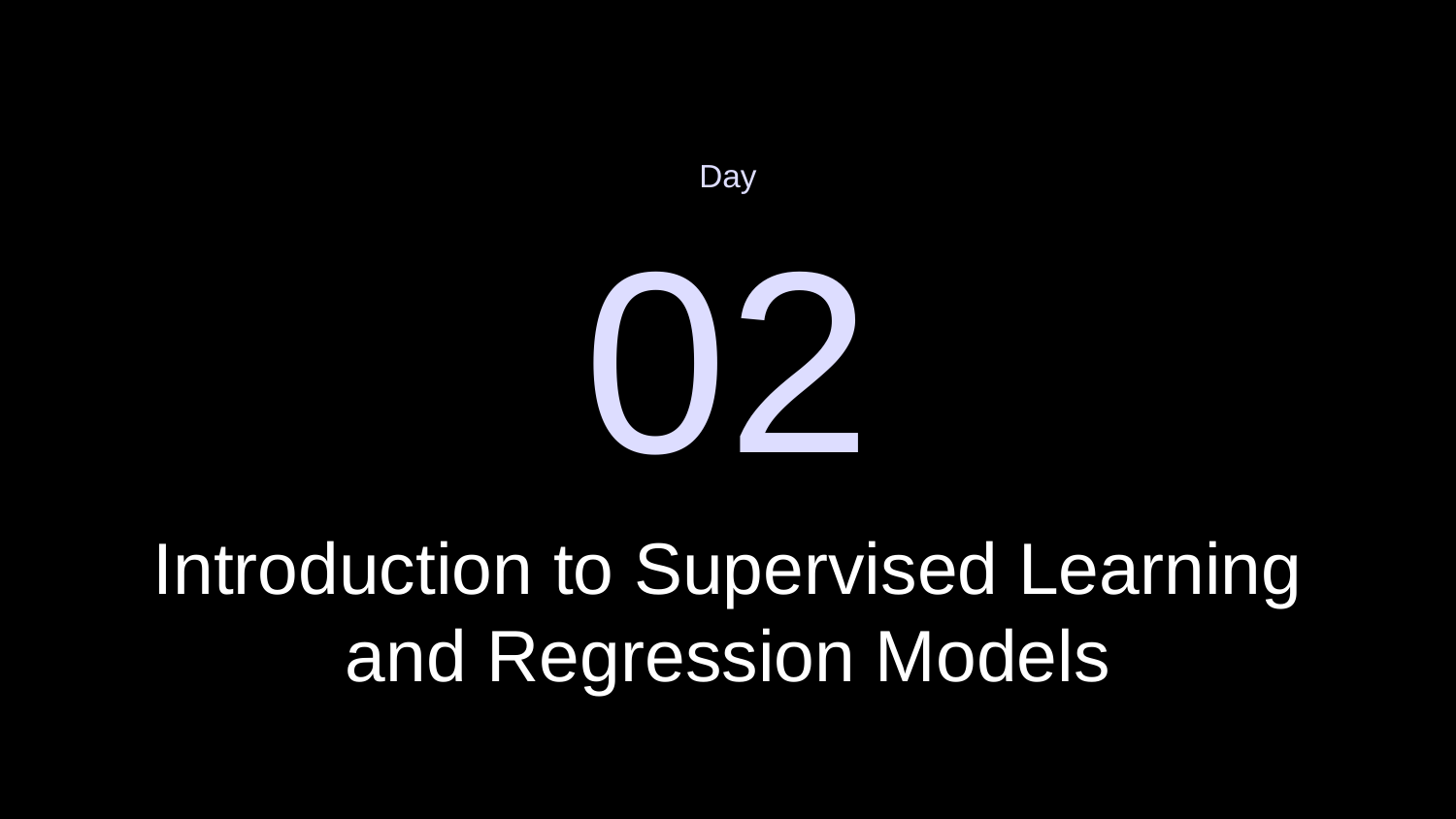

Day
02
# Introduction to Supervised Learning and Regression Models